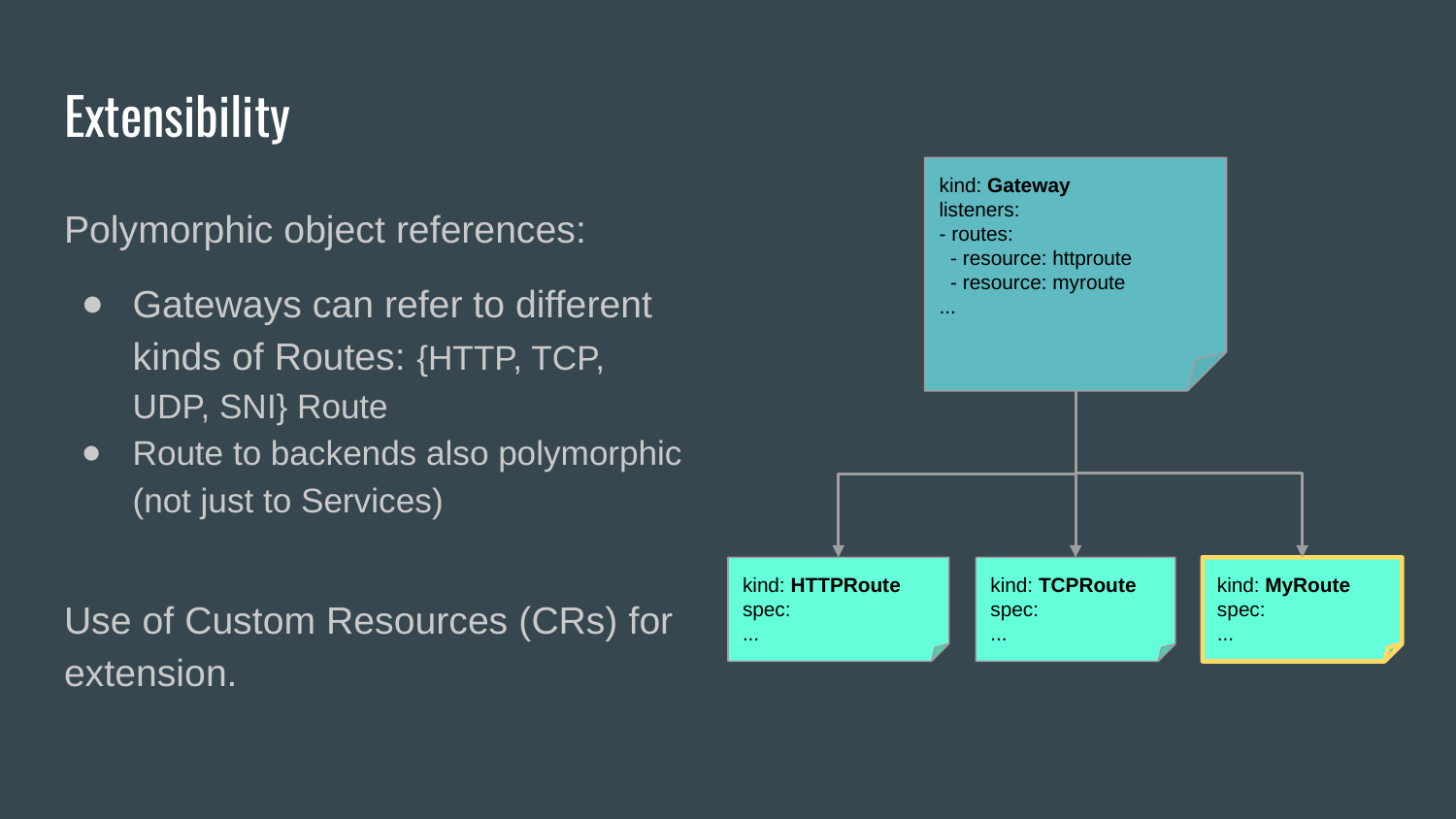

# Extensibility
kind: Gateway
listeners:
- routes:
  - resource: httproute
  - resource: myroute
...
kind: HTTPRoute
spec:
...
kind: TCPRoute
spec:
...
kind: MyRoute
spec:
...
Polymorphic object references:
Gateways can refer to different kinds of Routes: {HTTP, TCP, UDP, SNI} Route
Route to backends also polymorphic (not just to Services)
Use of Custom Resources (CRs) for extension.